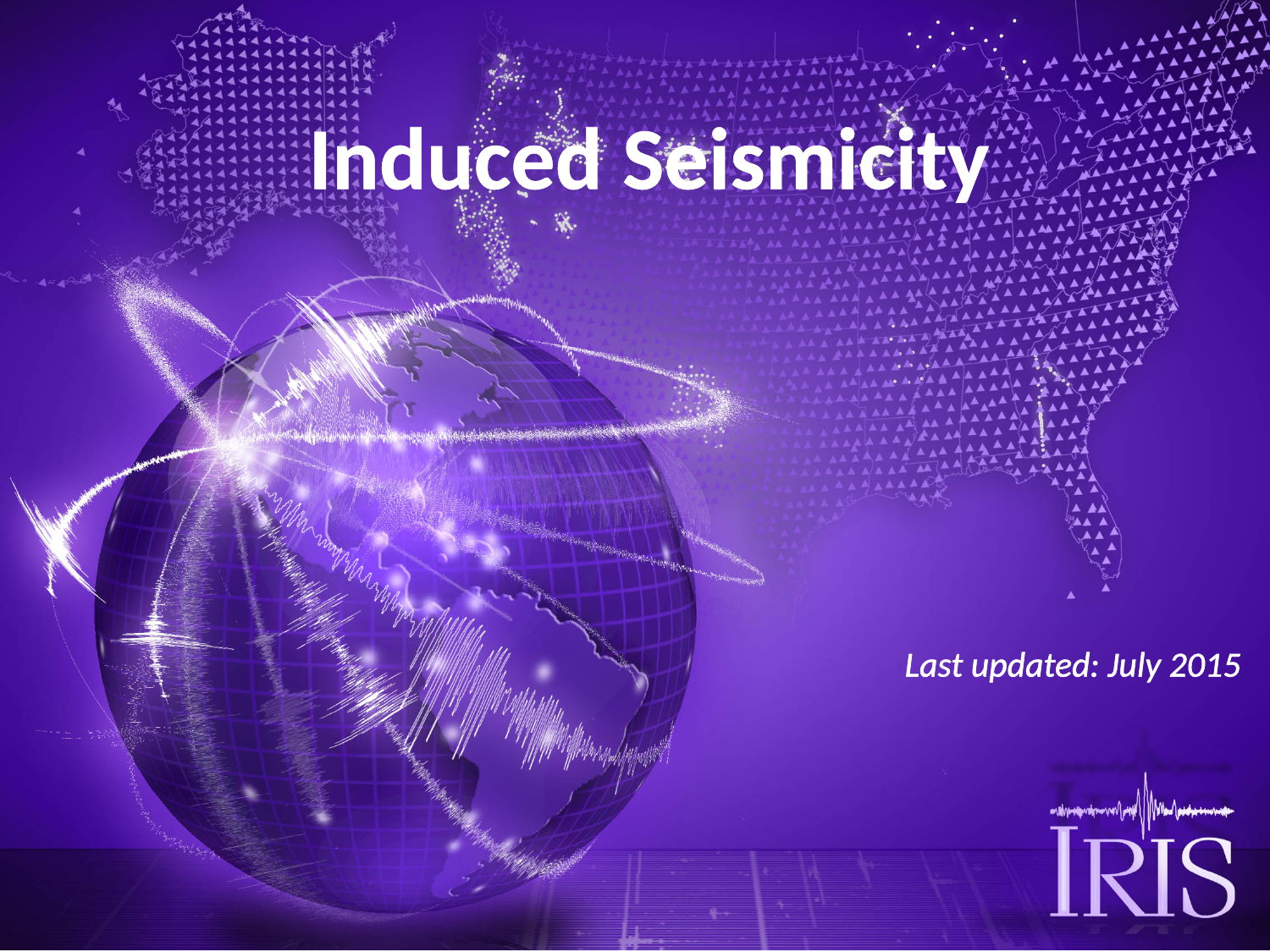

# Induced Seismicity
Last updated: July 2015